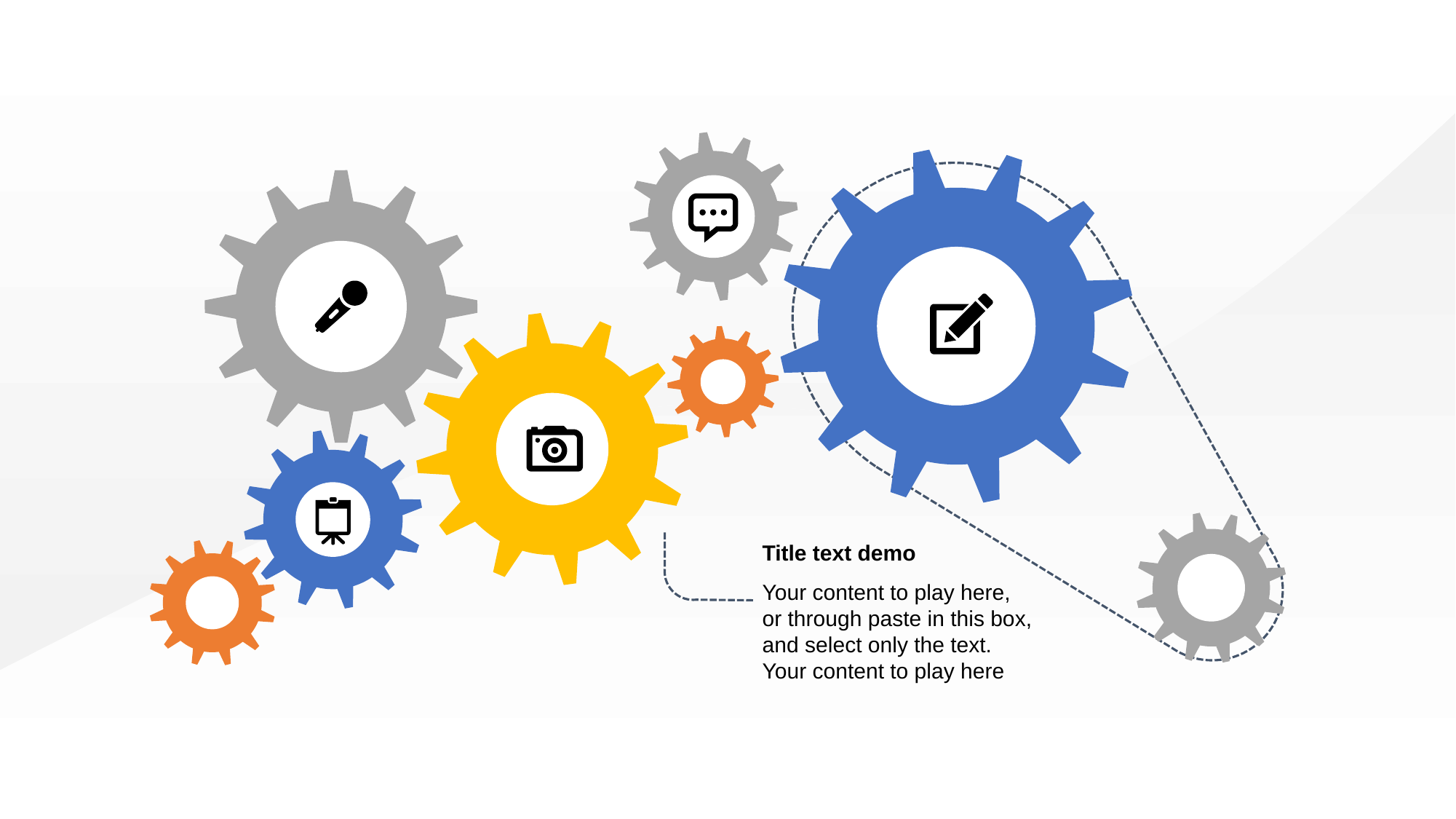

Title text demo
Your content to play here, or through paste in this box, and select only the text. Your content to play here